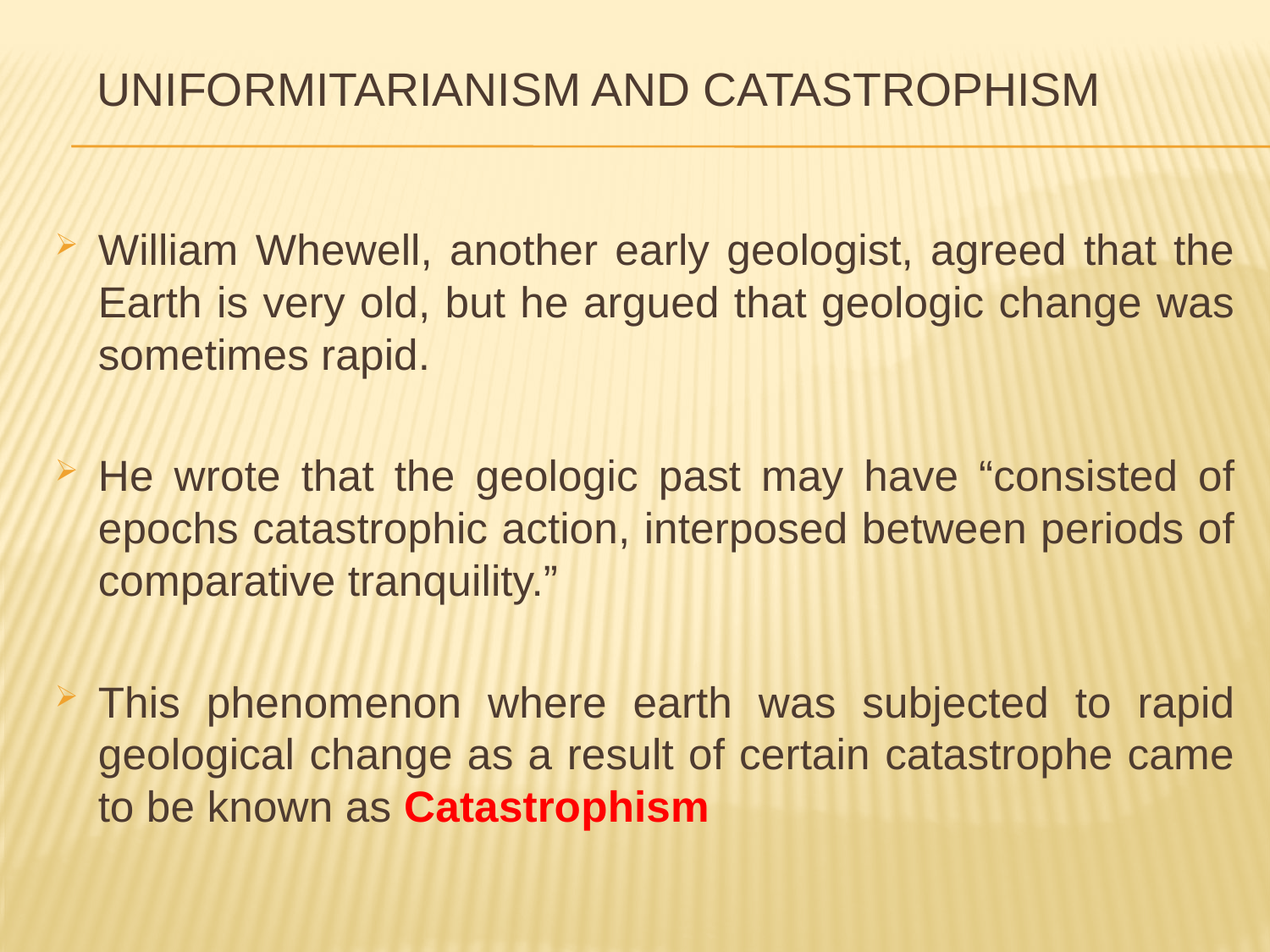

Uniformitarianism and Catastrophism
William Whewell, another early geologist, agreed that the Earth is very old, but he argued that geologic change was sometimes rapid.

He wrote that the geologic past may have “consisted of epochs catastrophic action, interposed between periods of comparative tranquility.”

This phenomenon where earth was subjected to rapid geological change as a result of certain catastrophe came to be known as Catastrophism